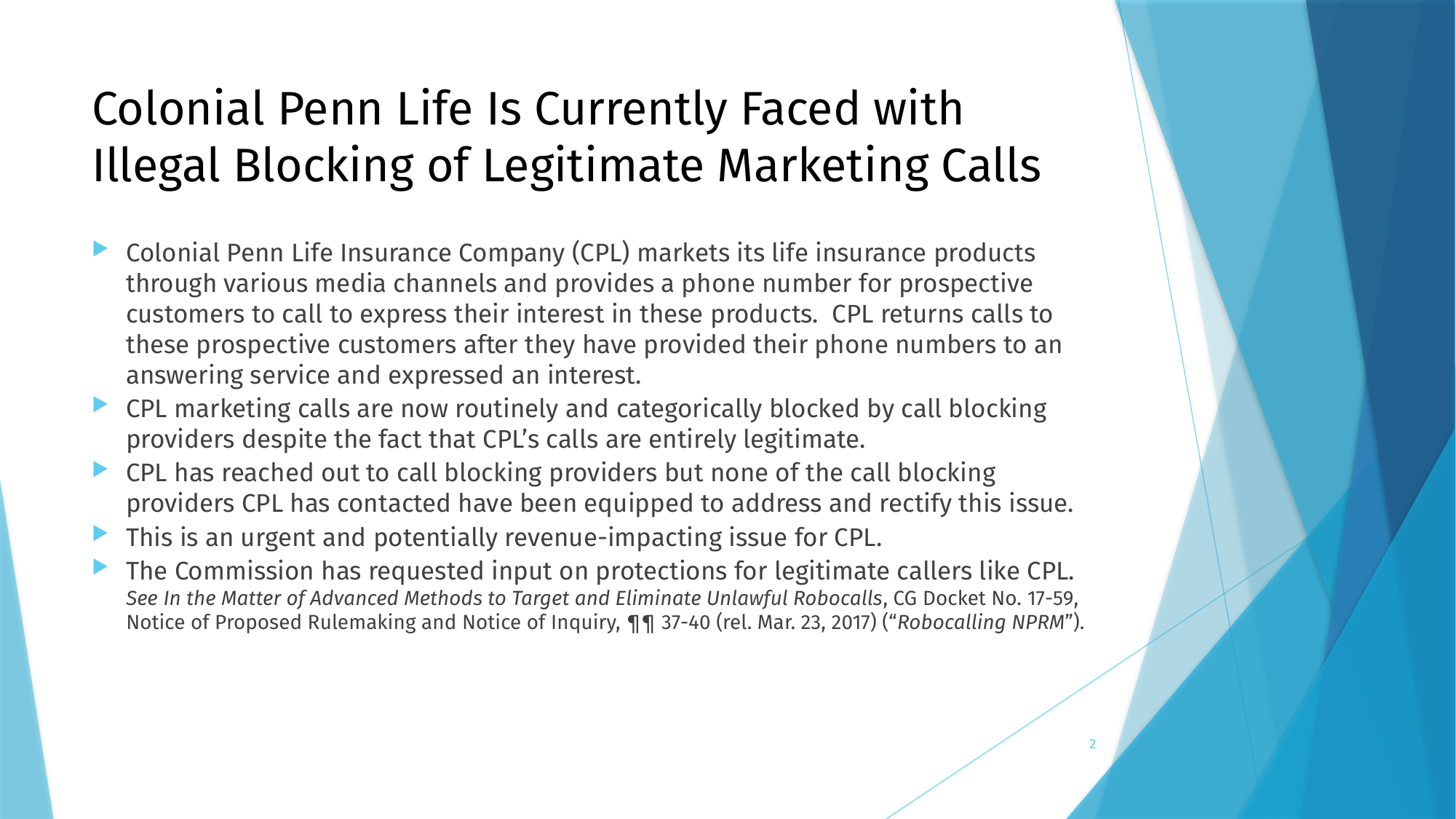

# Colonial Penn Life Is Currently Faced with Illegal Blocking of Legitimate Marketing Calls
Colonial Penn Life Insurance Company (CPL) markets its life insurance products through various media channels and provides a phone number for prospective customers to call to express their interest in these products.  CPL returns calls to these prospective customers after they have provided their phone numbers to an answering service and expressed an interest.
CPL marketing calls are now routinely and categorically blocked by call blocking providers despite the fact that CPL’s calls are entirely legitimate.
CPL has reached out to call blocking providers but none of the call blocking providers CPL has contacted have been equipped to address and rectify this issue.
This is an urgent and potentially revenue-impacting issue for CPL.
The Commission has requested input on protections for legitimate callers like CPL.  See In the Matter of Advanced Methods to Target and Eliminate Unlawful Robocalls, CG Docket No. 17-59, Notice of Proposed Rulemaking and Notice of Inquiry, ¶¶ 37-40 (rel. Mar. 23, 2017) (“Robocalling NPRM”).

2